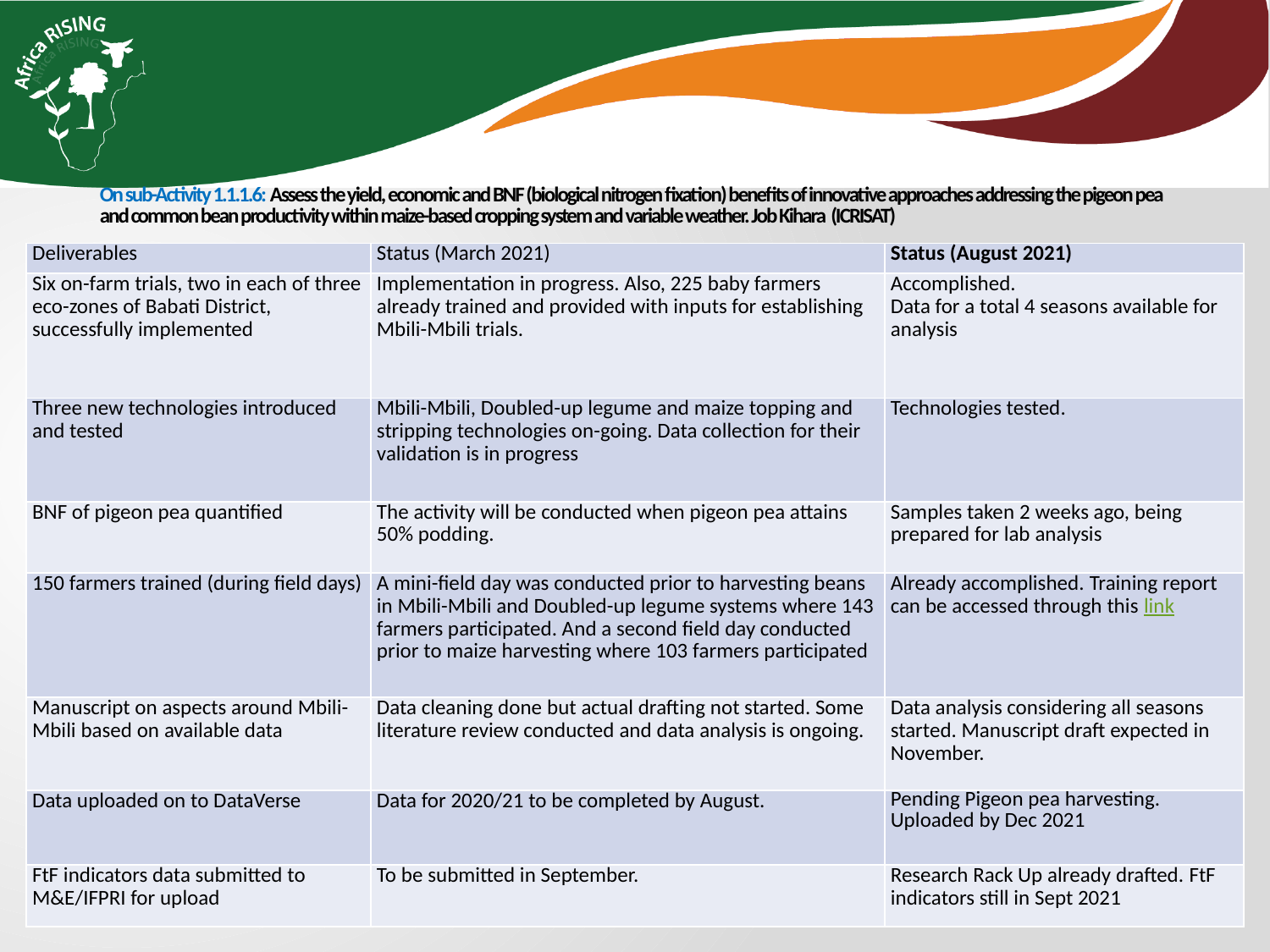

On sub-Activity 1.1.1.6: Assess the yield, economic and BNF (biological nitrogen fixation) benefits of innovative approaches addressing the pigeon pea and common bean productivity within maize-based cropping system and variable weather. Job Kihara  (ICRISAT)
| Deliverables | Status (March 2021) | Status (August 2021) |
| --- | --- | --- |
| Six on-farm trials, two in each of three eco-zones of Babati District, successfully implemented | Implementation in progress. Also, 225 baby farmers already trained and provided with inputs for establishing Mbili-Mbili trials. | Accomplished. Data for a total 4 seasons available for analysis |
| Three new technologies introduced and tested | Mbili-Mbili, Doubled-up legume and maize topping and stripping technologies on-going. Data collection for their validation is in progress | Technologies tested. |
| BNF of pigeon pea quantified | The activity will be conducted when pigeon pea attains 50% podding. | Samples taken 2 weeks ago, being prepared for lab analysis |
| 150 farmers trained (during field days) | A mini-field day was conducted prior to harvesting beans in Mbili-Mbili and Doubled-up legume systems where 143 farmers participated. And a second field day conducted prior to maize harvesting where 103 farmers participated | Already accomplished. Training report can be accessed through this link |
| Manuscript on aspects around Mbili-Mbili based on available data | Data cleaning done but actual drafting not started. Some literature review conducted and data analysis is ongoing. | Data analysis considering all seasons started. Manuscript draft expected in November. |
| Data uploaded on to DataVerse | Data for 2020/21 to be completed by August. | Pending Pigeon pea harvesting. Uploaded by Dec 2021 |
| FtF indicators data submitted to M&E/IFPRI for upload | To be submitted in September. | Research Rack Up already drafted. FtF indicators still in Sept 2021 |